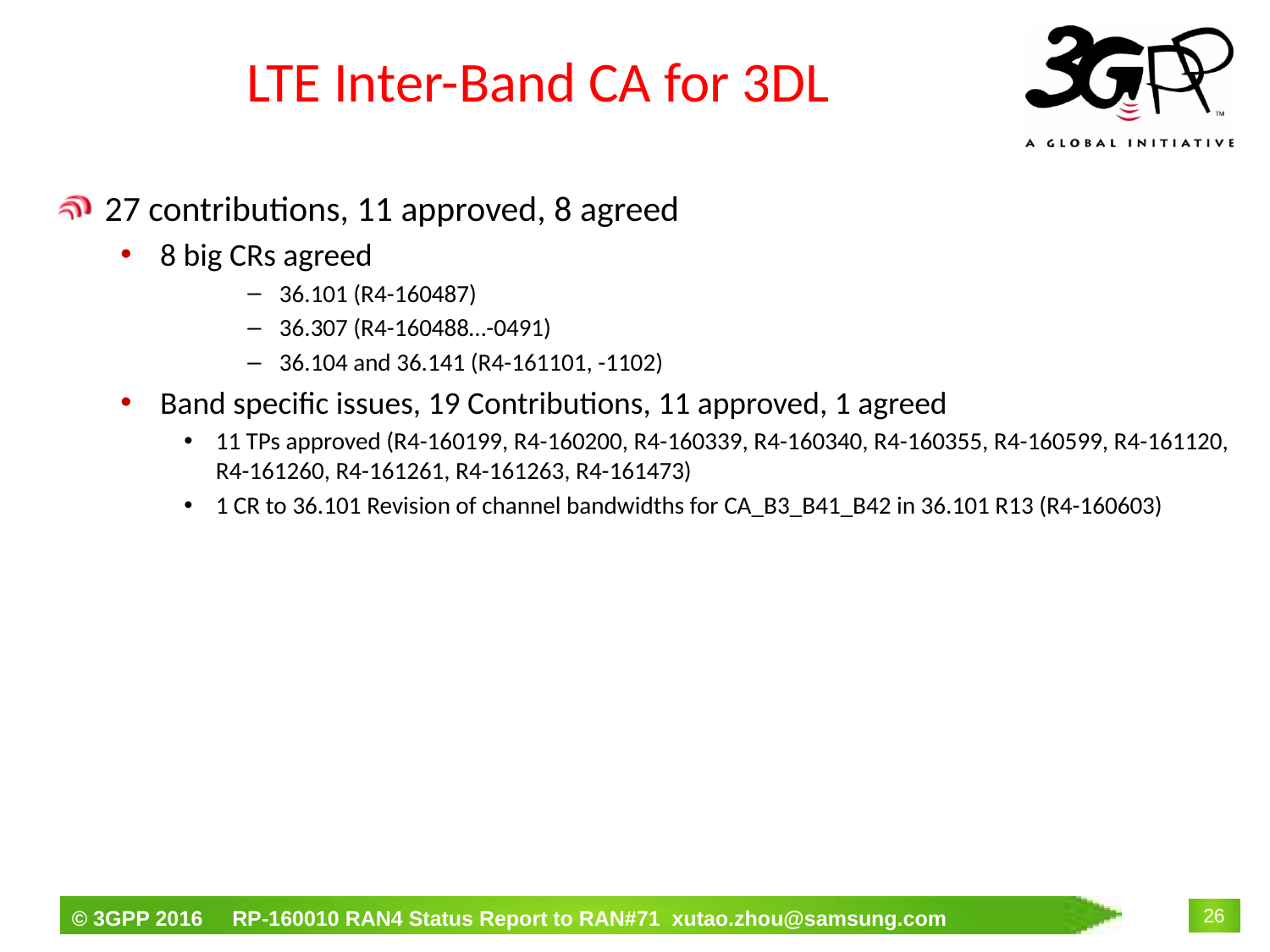

# LTE Inter-Band CA for 3DL
27 contributions, 11 approved, 8 agreed
8 big CRs agreed
36.101 (R4-160487)
36.307 (R4-160488…-0491)
36.104 and 36.141 (R4-161101, -1102)
Band specific issues, 19 Contributions, 11 approved, 1 agreed
11 TPs approved (R4-160199, R4-160200, R4-160339, R4-160340, R4-160355, R4-160599, R4-161120, R4-161260, R4-161261, R4-161263, R4-161473)
1 CR to 36.101 Revision of channel bandwidths for CA_B3_B41_B42 in 36.101 R13 (R4-160603)